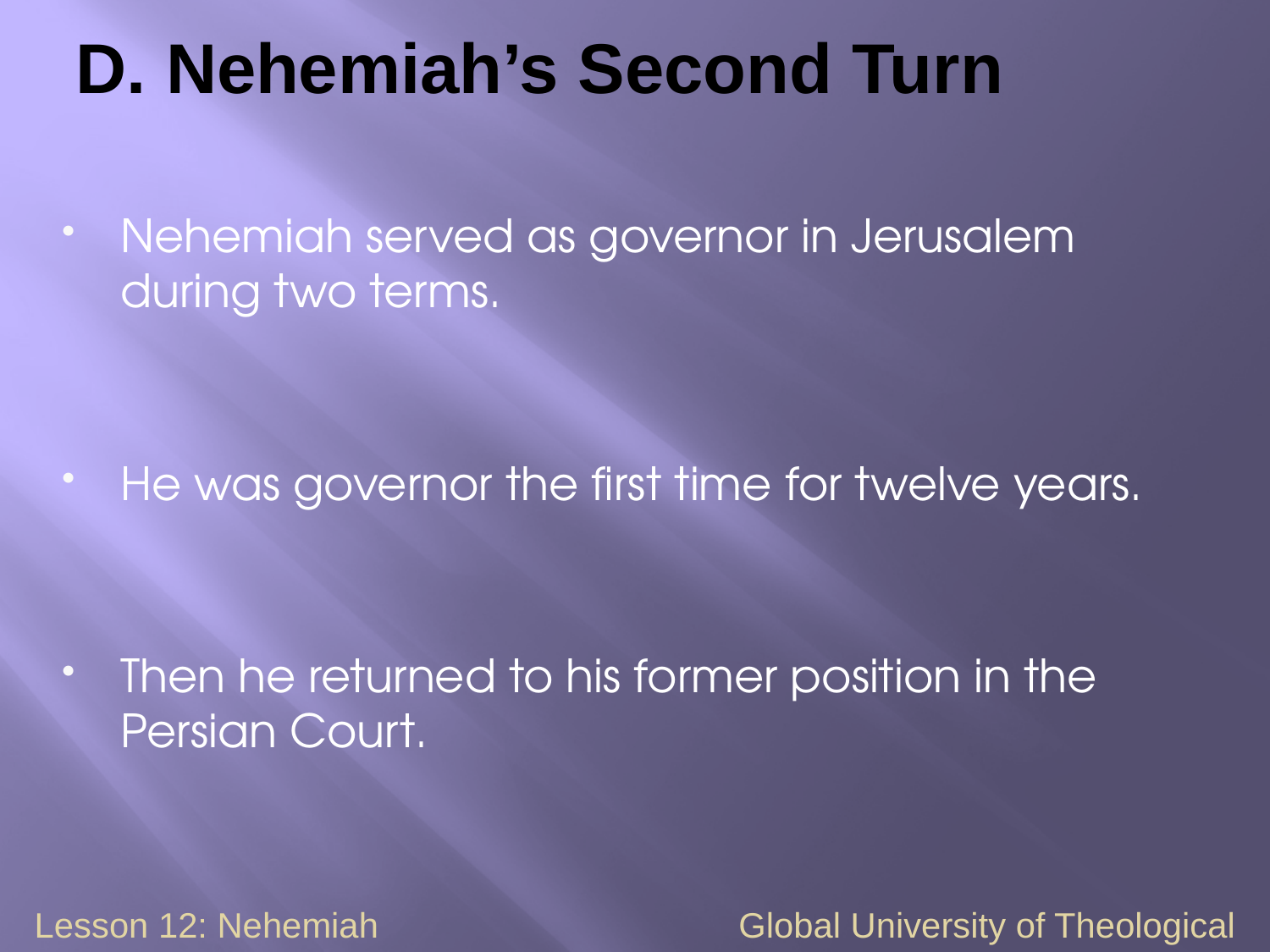

# D. Nehemiah’s Second Turn
Nehemiah served as governor in Jerusalem during two terms.

He was governor the first time for twelve years.

Then he returned to his former position in the Persian Court.
Lesson 12: Nehemiah                                     Global University of Theological Studies